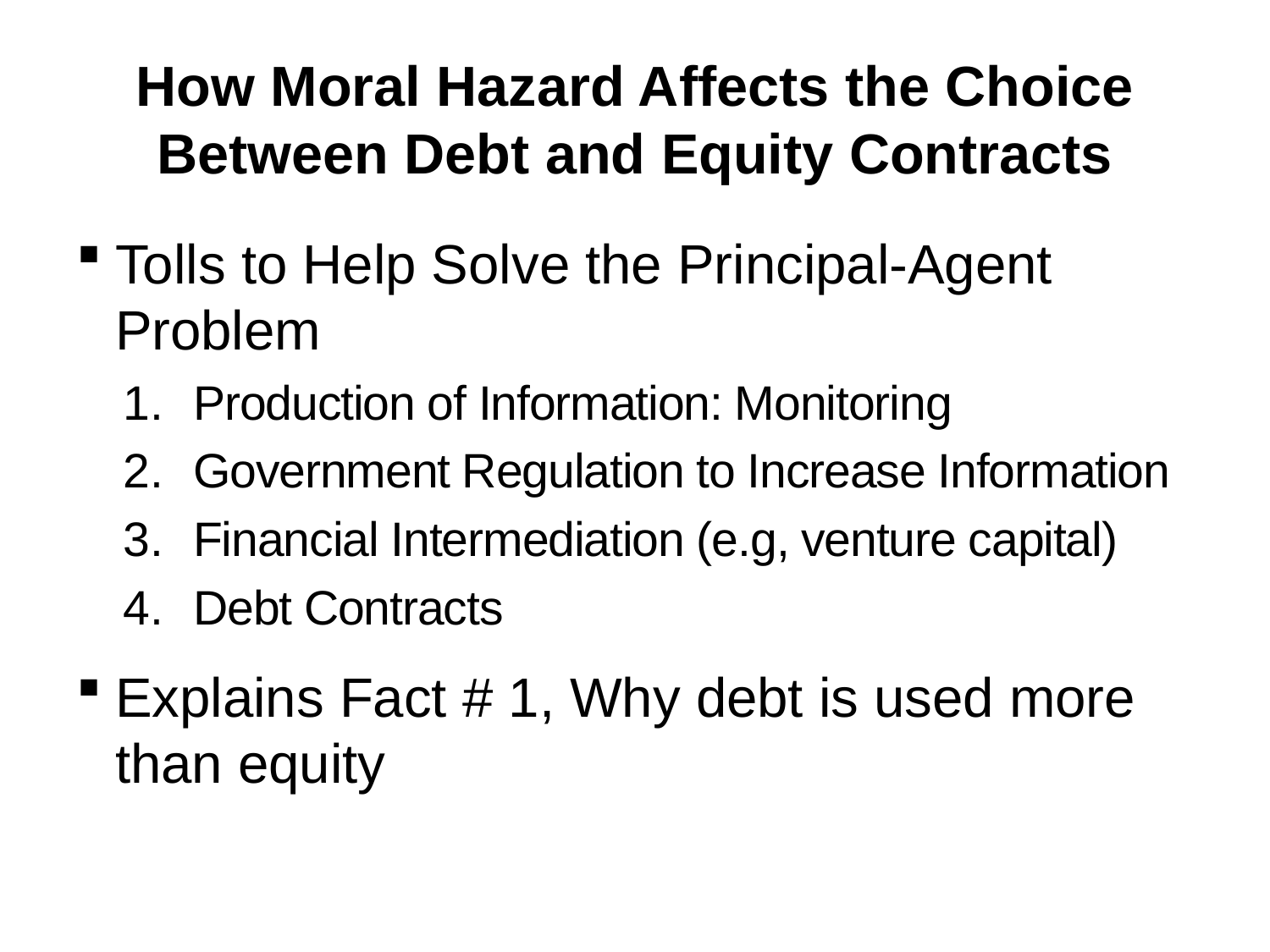

# How Moral Hazard Affects the Choice Between Debt and Equity Contracts
Tolls to Help Solve the Principal-Agent Problem
Production of Information: Monitoring
Government Regulation to Increase Information
Financial Intermediation (e.g, venture capital)
Debt Contracts
Explains Fact # 1, Why debt is used more than equity